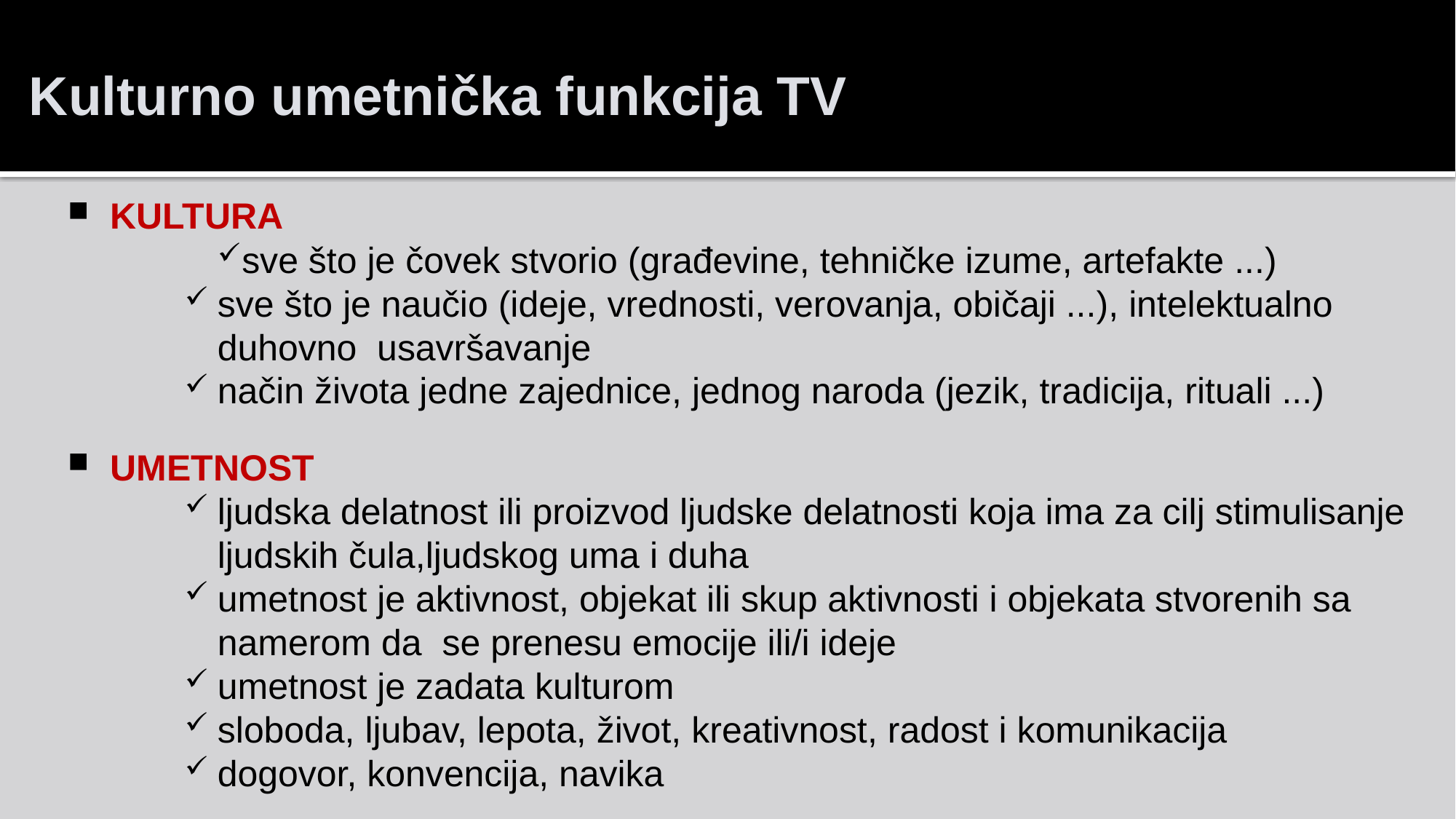

# Kulturno umetnička funkcija TV
KULTURA
sve što je čovek stvorio (građevine, tehničke izume, artefakte ...)
sve što je naučio (ideje, vrednosti, verovanja, običaji ...), intelektualno duhovno  usavršavanje
način života jedne zajednice, jednog naroda (jezik, tradicija, rituali ...)

UMETNOST
ljudska delatnost ili proizvod ljudske delatnosti koja ima za cilj stimulisanje ljudskih čula,ljudskog uma i duha
umetnost je aktivnost, objekat ili skup aktivnosti i objekata stvorenih sa namerom da  se prenesu emocije ili/i ideje
umetnost je zadata kulturom
sloboda, ljubav, lepota, život, kreativnost, radost i komunikacija
dogovor, konvencija, navika